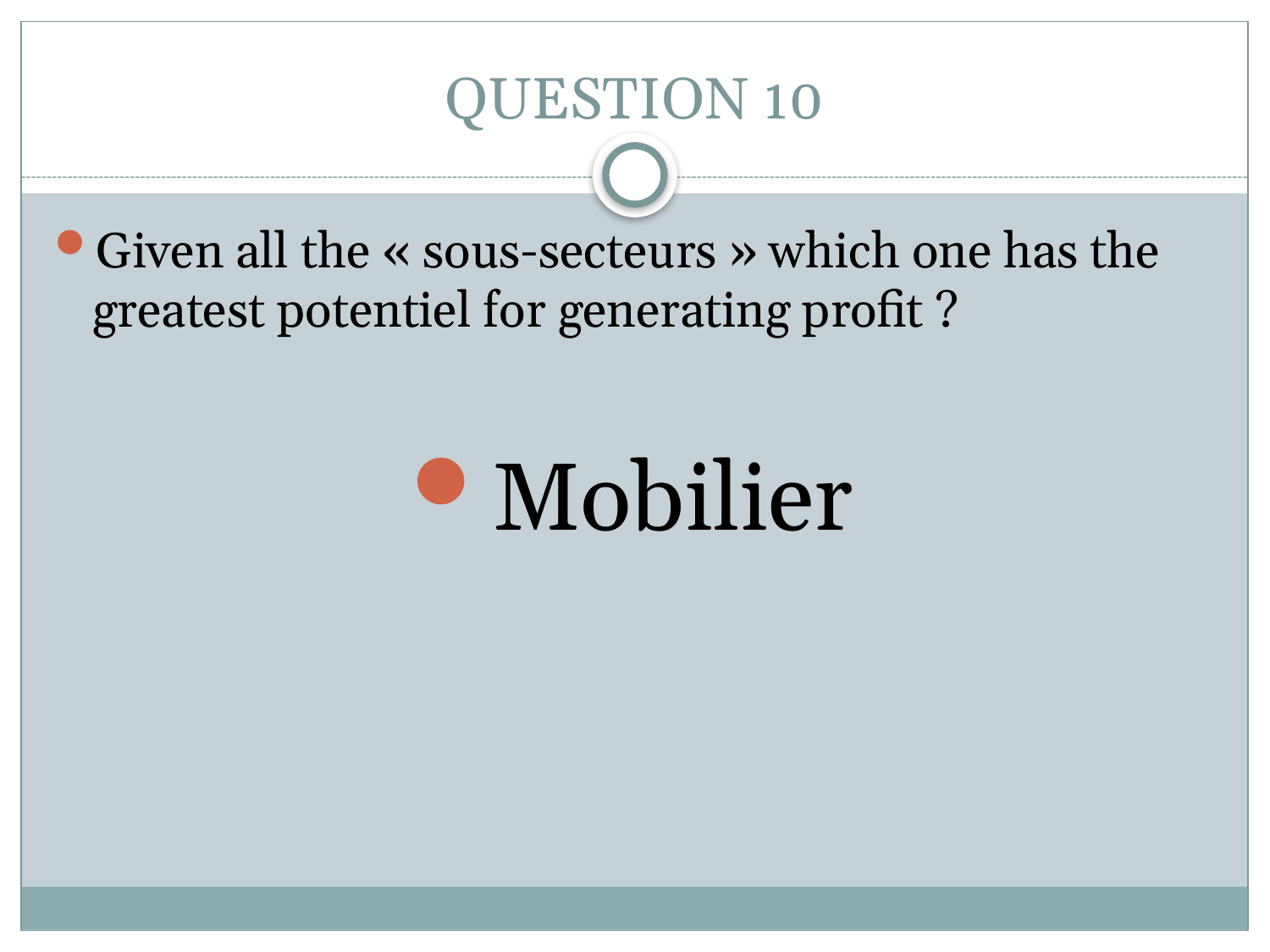

# QUESTION 10
Given all the « sous-secteurs » which one has the greatest potentiel for generating profit ?

Mobilier